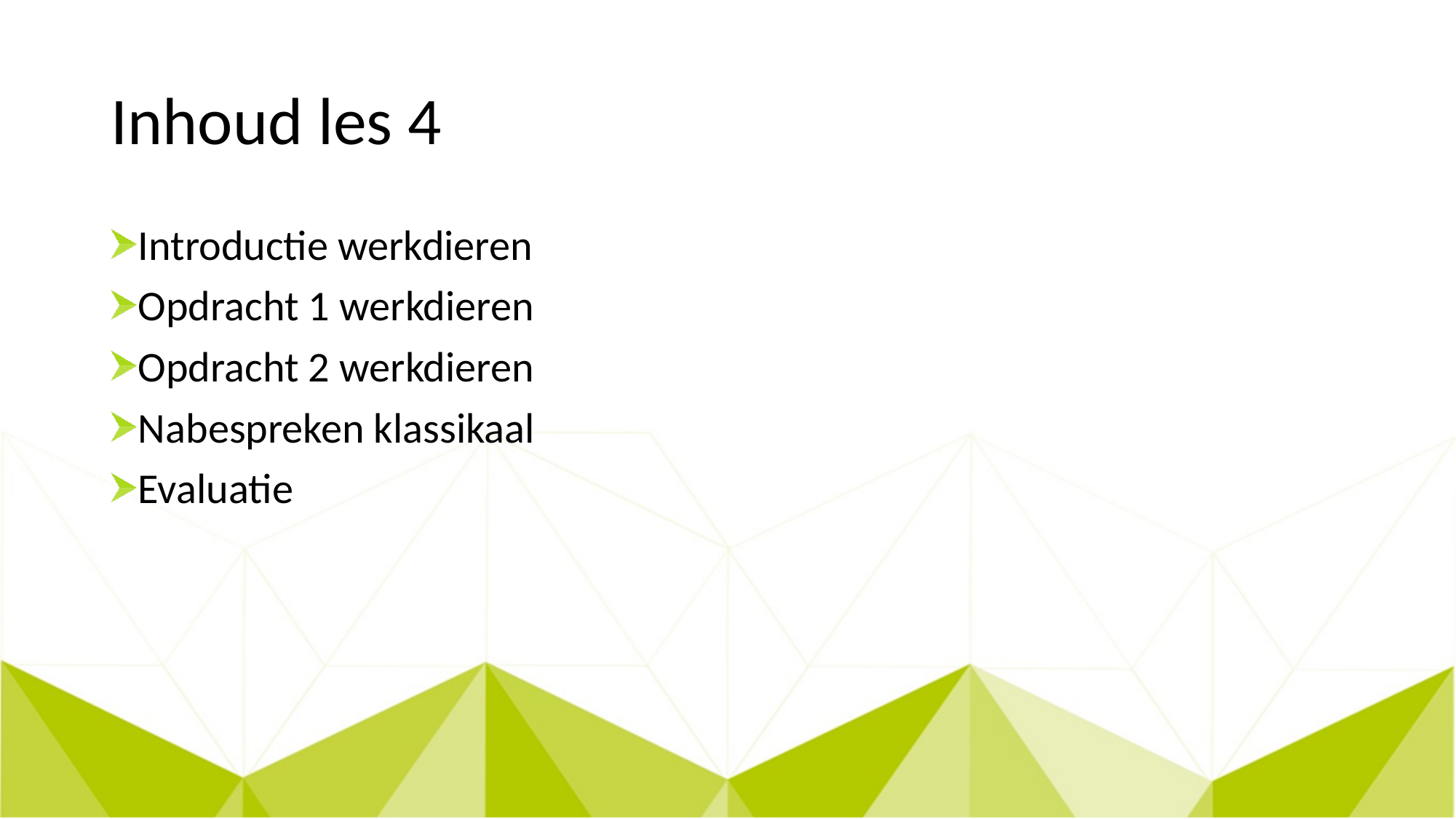

# Inhoud les 4
Introductie werkdieren
Opdracht 1 werkdieren
Opdracht 2 werkdieren
Nabespreken klassikaal
Evaluatie